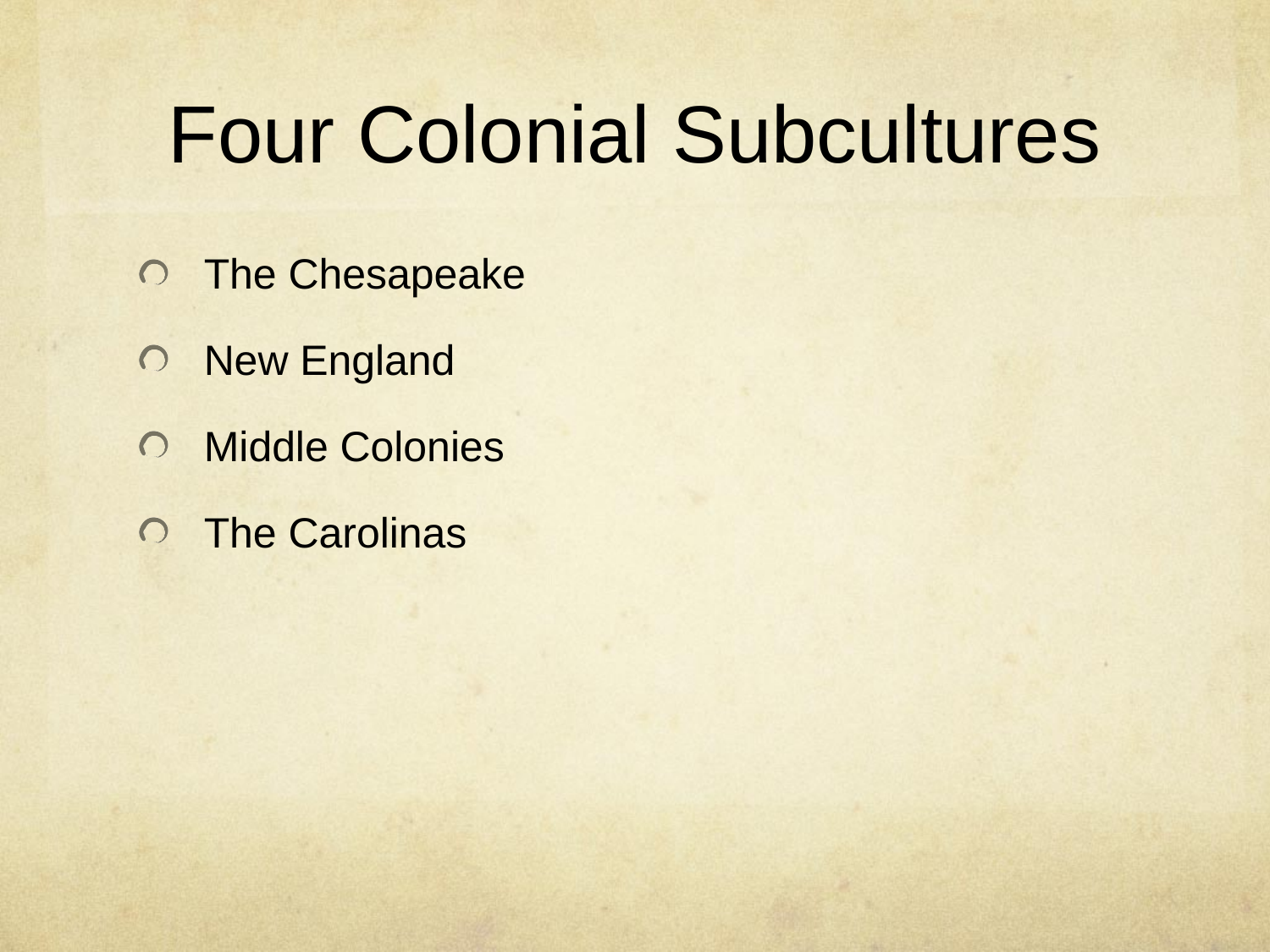

# Four Colonial Subcultures
The Chesapeake
New England
Middle Colonies
The Carolinas